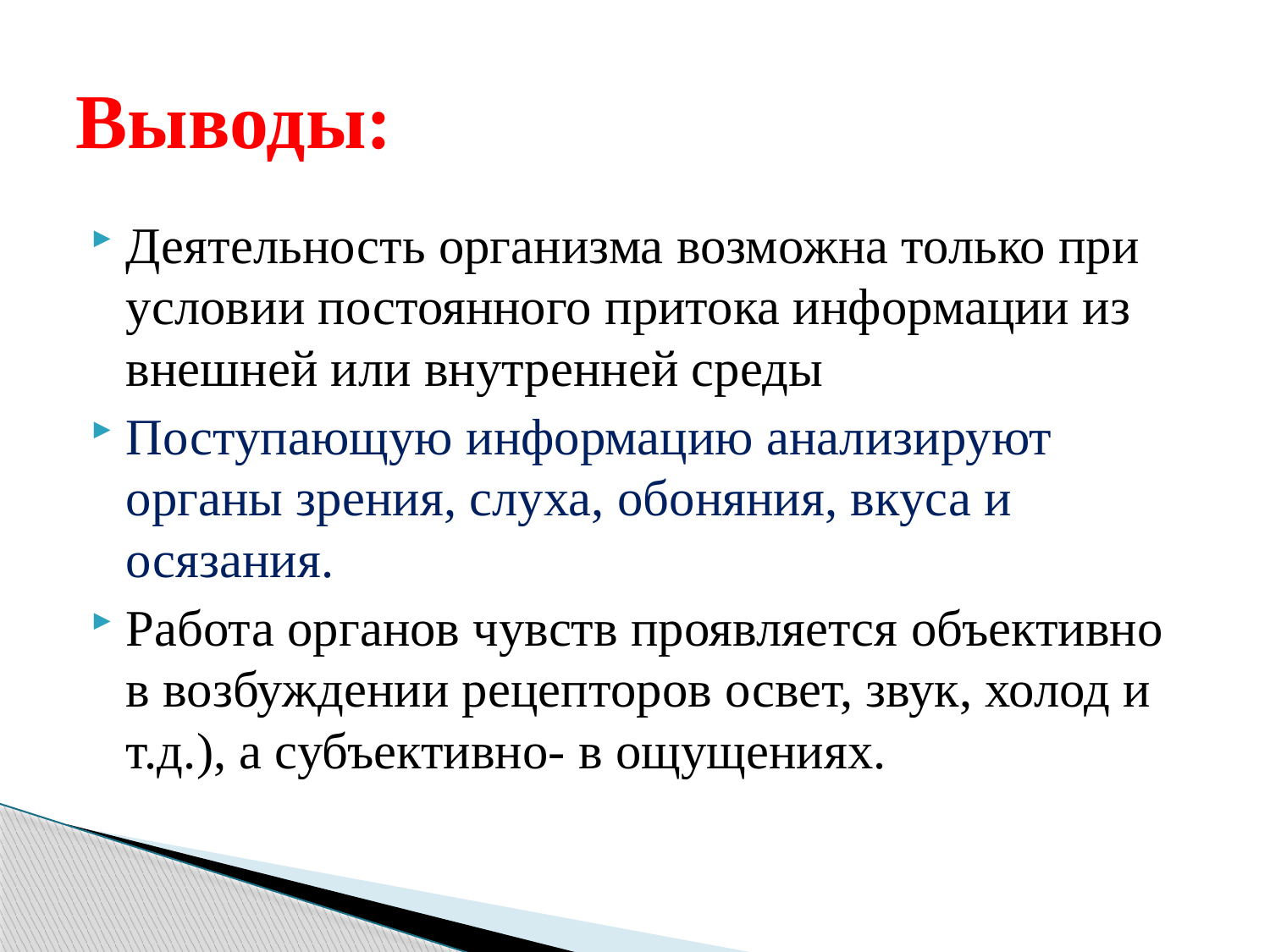

# Выводы:
Деятельность организма возможна только при условии постоянного притока информации из внешней или внутренней среды
Поступающую информацию анализируют органы зрения, слуха, обоняния, вкуса и осязания.
Работа органов чувств проявляется объективно в возбуждении рецепторов освет, звук, холод и т.д.), а субъективно- в ощущениях.